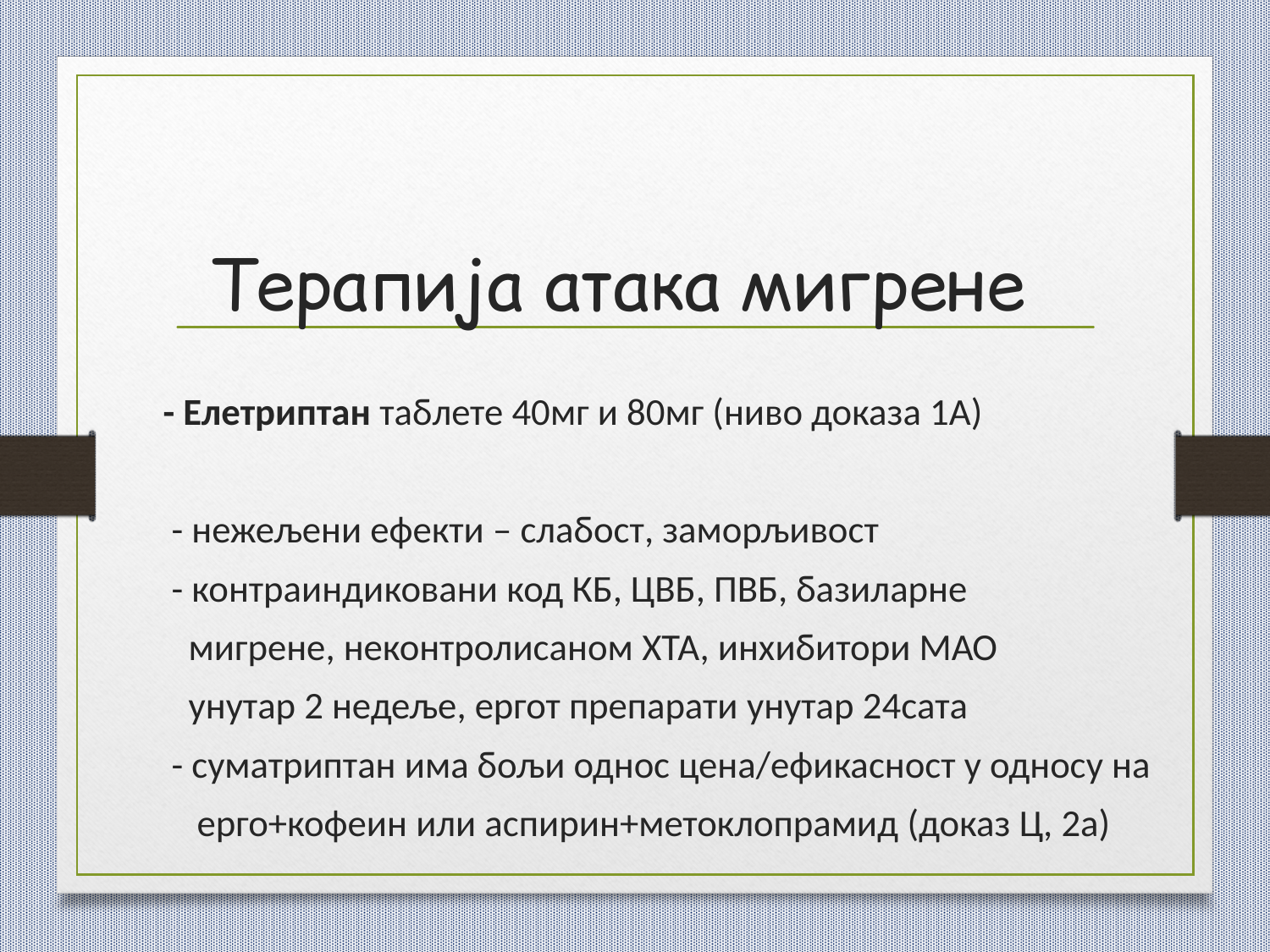

# Терапија атака мигрене
     - Елетриптан таблете 40мг и 80мг (ниво доказа 1А)

      - нежељени ефекти – слабост, заморљивост
      - контраиндиковани код КБ, ЦВБ, ПВБ, базиларне
        мигрене, неконтролисаном ХТА, инхибитори МАО
        унутар 2 недеље, ергот препарати унутар 24сата
      - суматриптан има бољи однос цена/ефикасност у односу на
         ерго+кофеин или аспирин+метоклопрамид (доказ Ц, 2а)